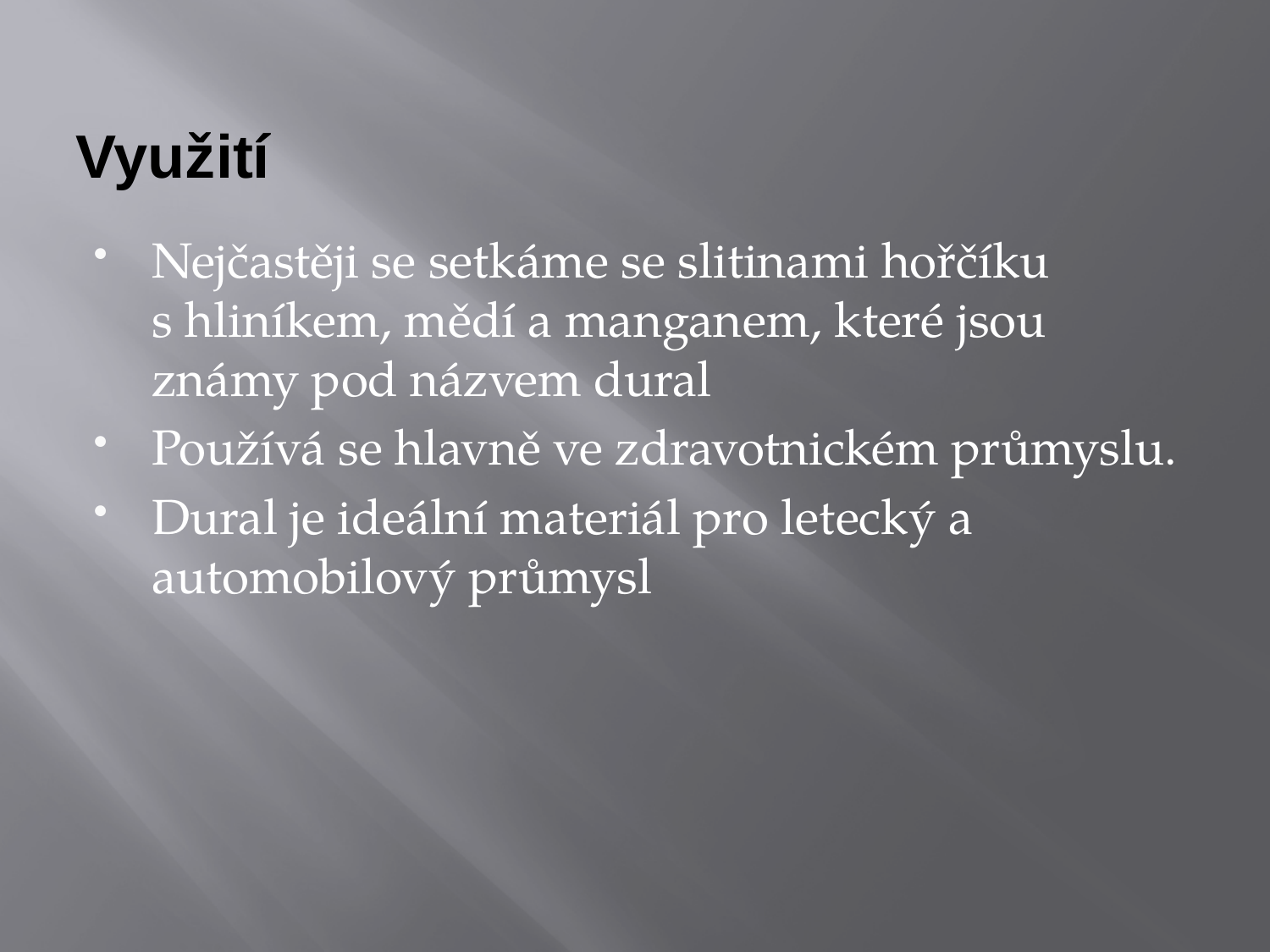

# Využití
Nejčastěji se setkáme se slitinami hořčíku s hliníkem, mědí a manganem, které jsou známy pod názvem dural
Používá se hlavně ve zdravotnickém průmyslu.
Dural je ideální materiál pro letecký a  automobilový průmysl